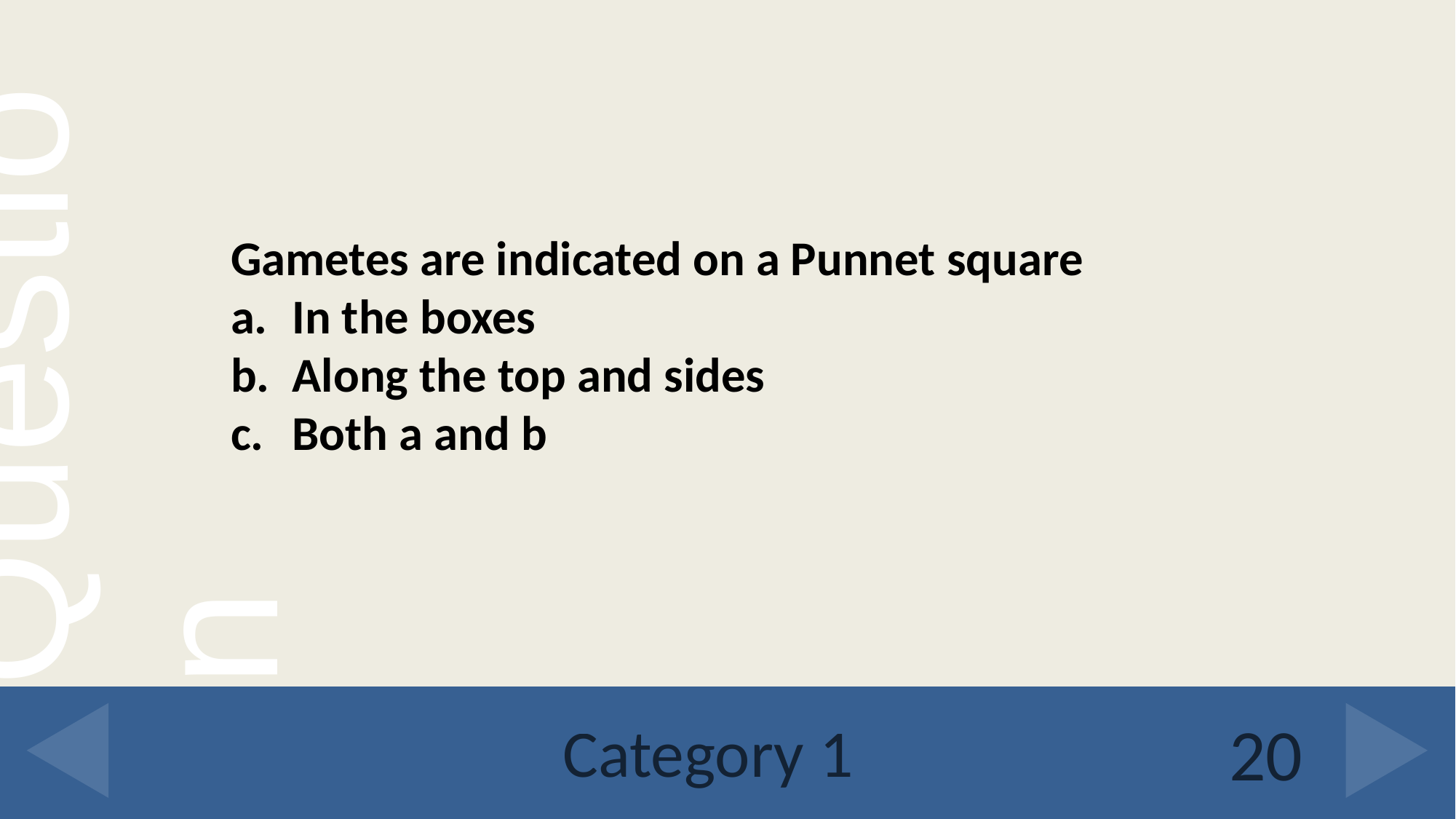

Gametes are indicated on a Punnet square
In the boxes
Along the top and sides
Both a and b
# Category 1
20